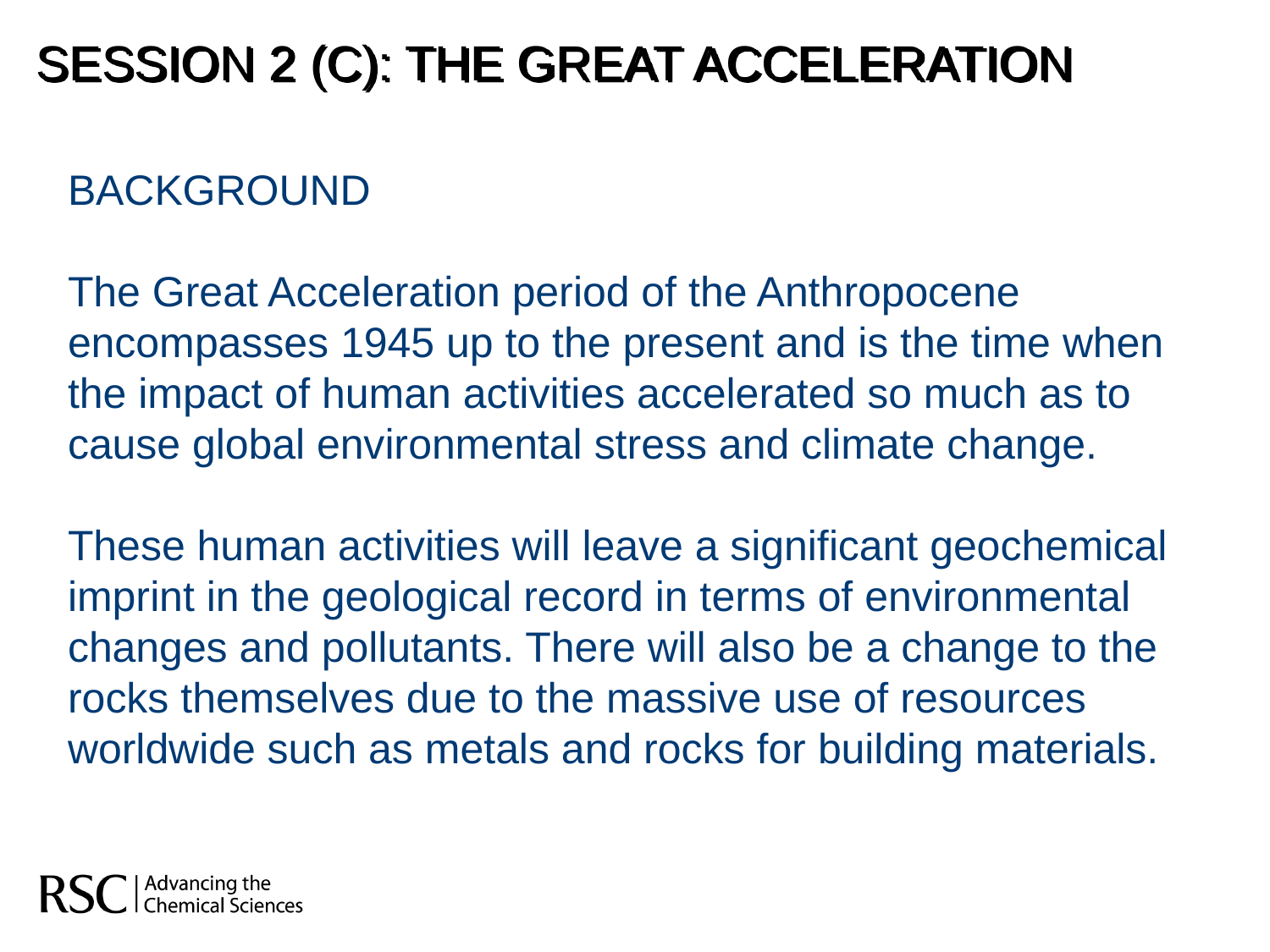

Session 2 (c): The GREAT ACCELERATION
BACKGROUND

The Great Acceleration period of the Anthropocene encompasses 1945 up to the present and is the time when the impact of human activities accelerated so much as to cause global environmental stress and climate change.

These human activities will leave a significant geochemical imprint in the geological record in terms of environmental changes and pollutants. There will also be a change to the rocks themselves due to the massive use of resources worldwide such as metals and rocks for building materials.